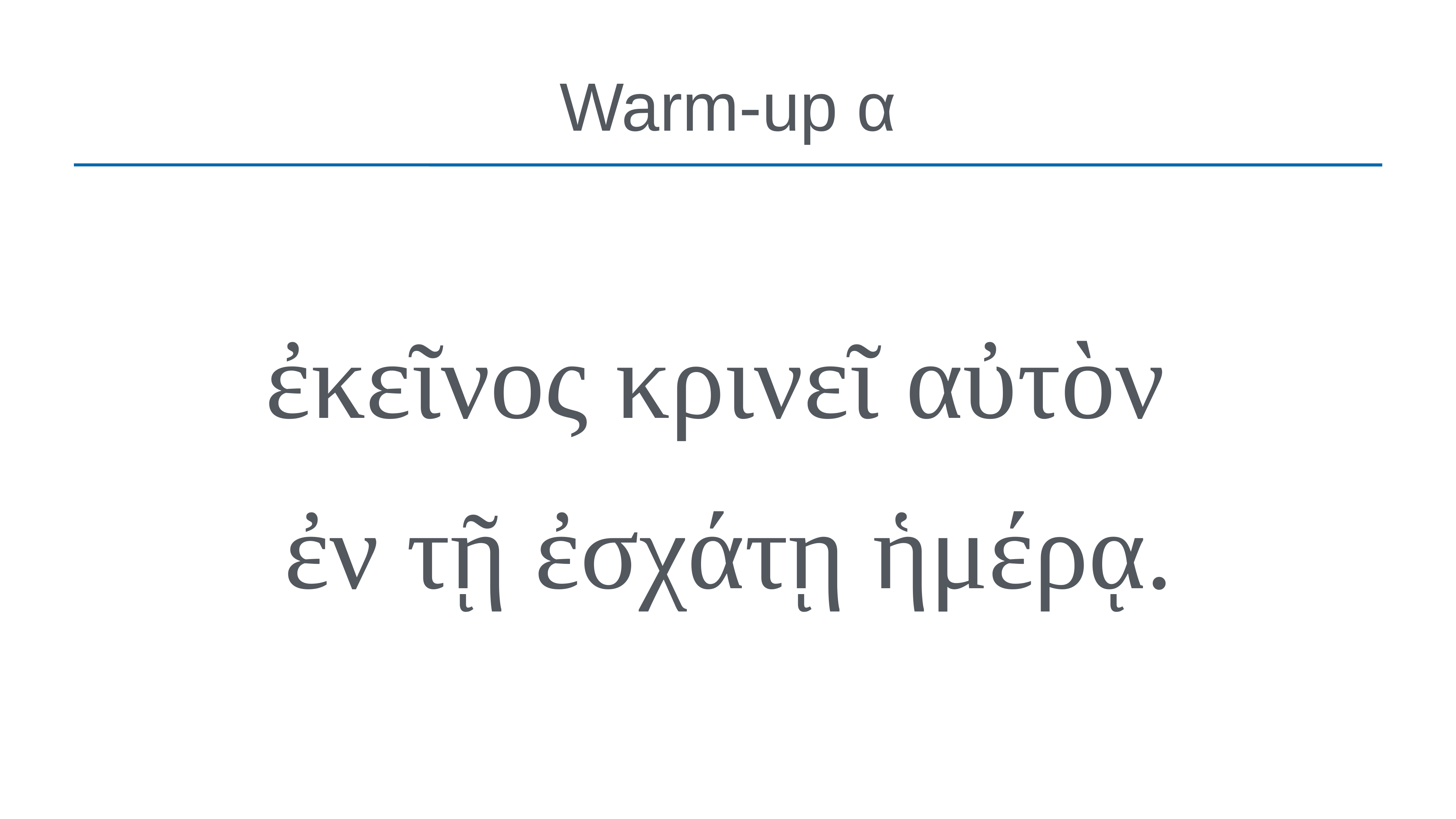

# Warm-up α
ἐκεῖνος κρινεῖ αὐτὸν
ἐν τῇ ἐσχάτῃ ἡμέρᾳ.